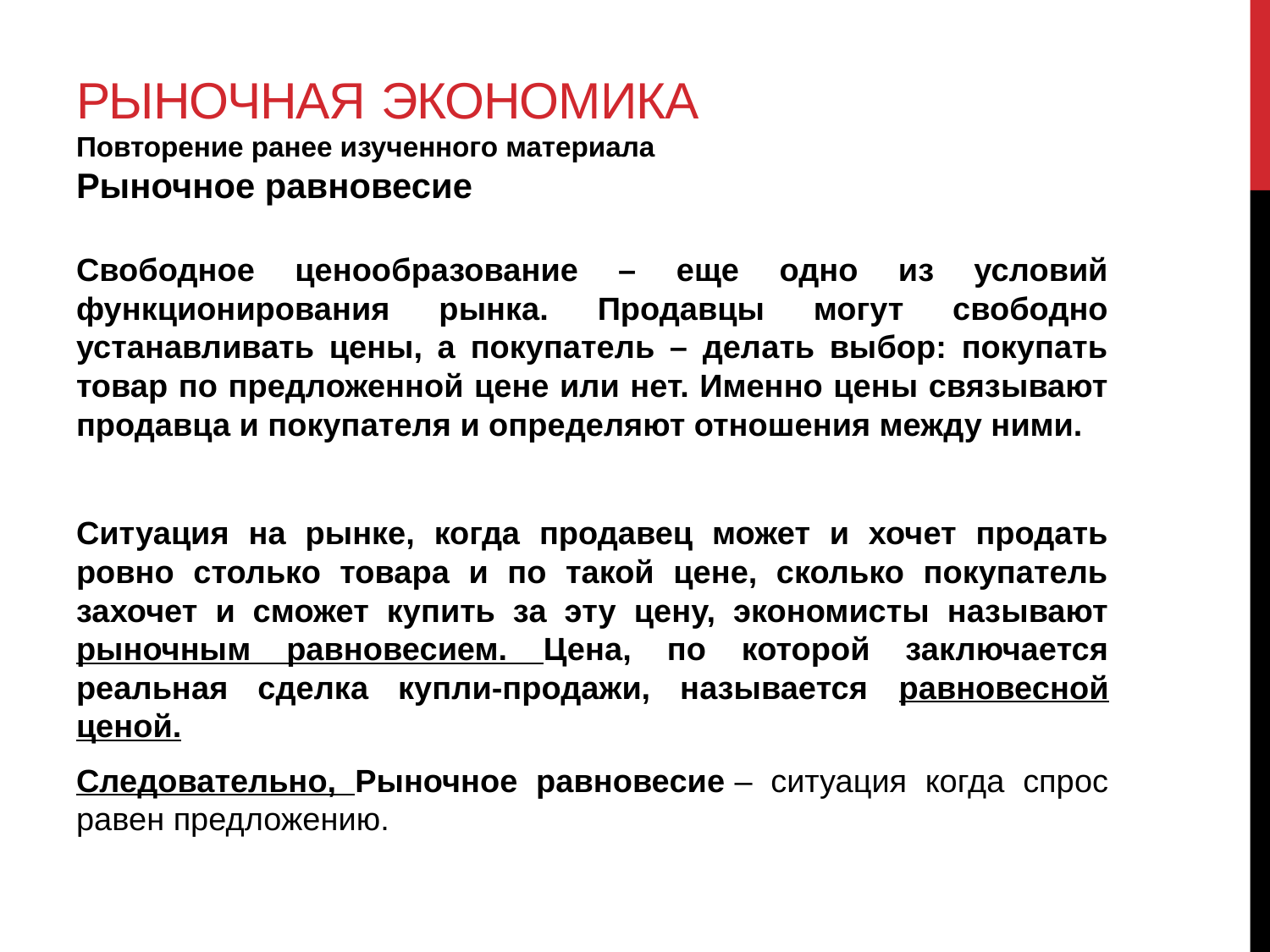

# Рыночная экономика Повторение ранее изученного материала Рыночное равновесие
Свободное ценообразование – еще одно из условий функционирования рынка. Продавцы могут свободно устанавливать цены, а покупатель – делать выбор: покупать товар по предложенной цене или нет. Именно цены связывают продавца и покупателя и определяют отношения между ними.

Ситуация на рынке, когда продавец может и хочет продать ровно столько товара и по такой цене, сколько покупатель захочет и сможет купить за эту цену, экономисты называют рыночным равновесием. Цена, по которой заключается реальная сделка купли-продажи, называется равновесной ценой.
Следовательно, Рыночное равновесие – ситуация когда спрос равен предложению.